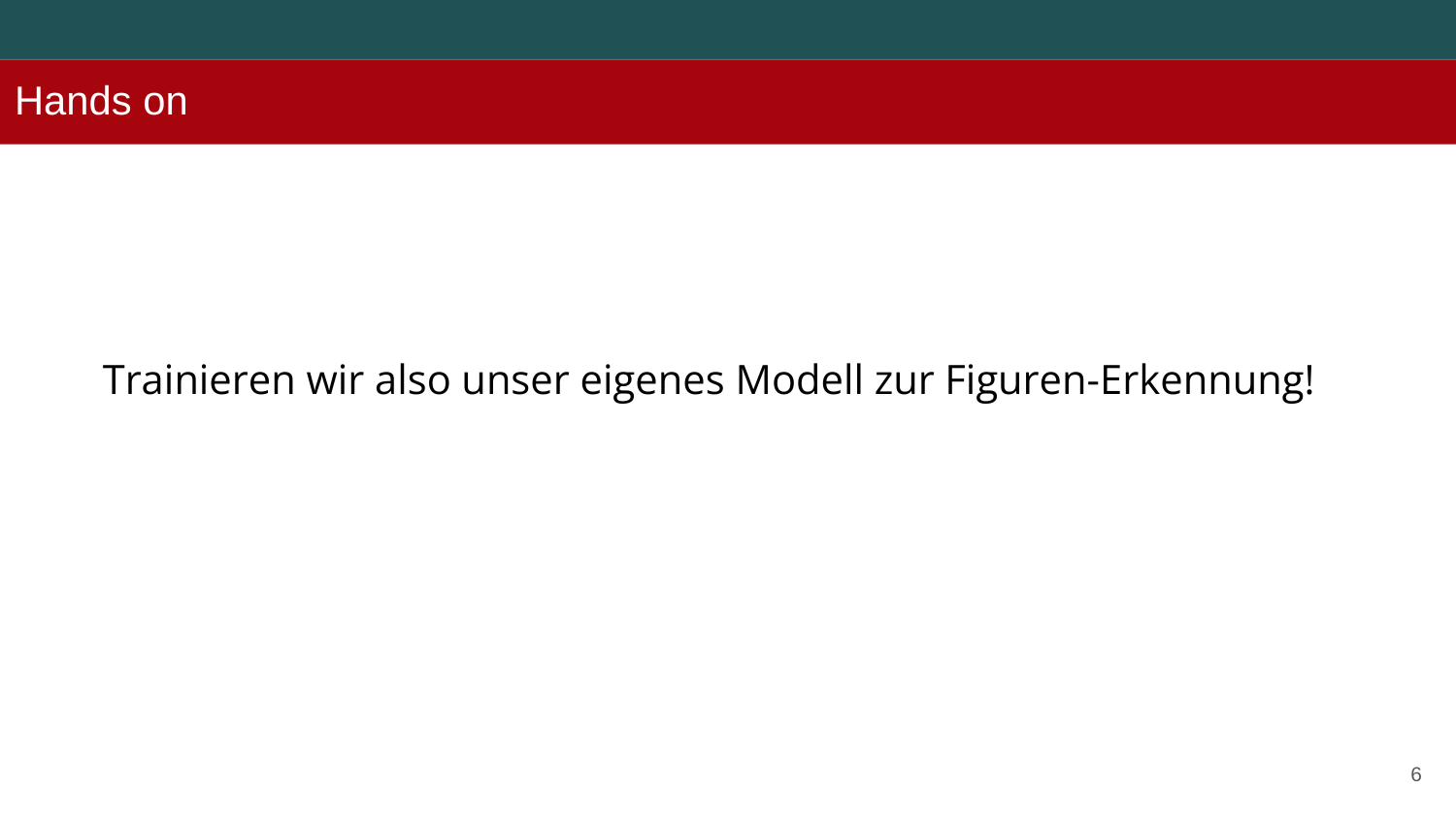

Hands on

Trainieren wir also unser eigenes Modell zur Figuren-Erkennung!
6